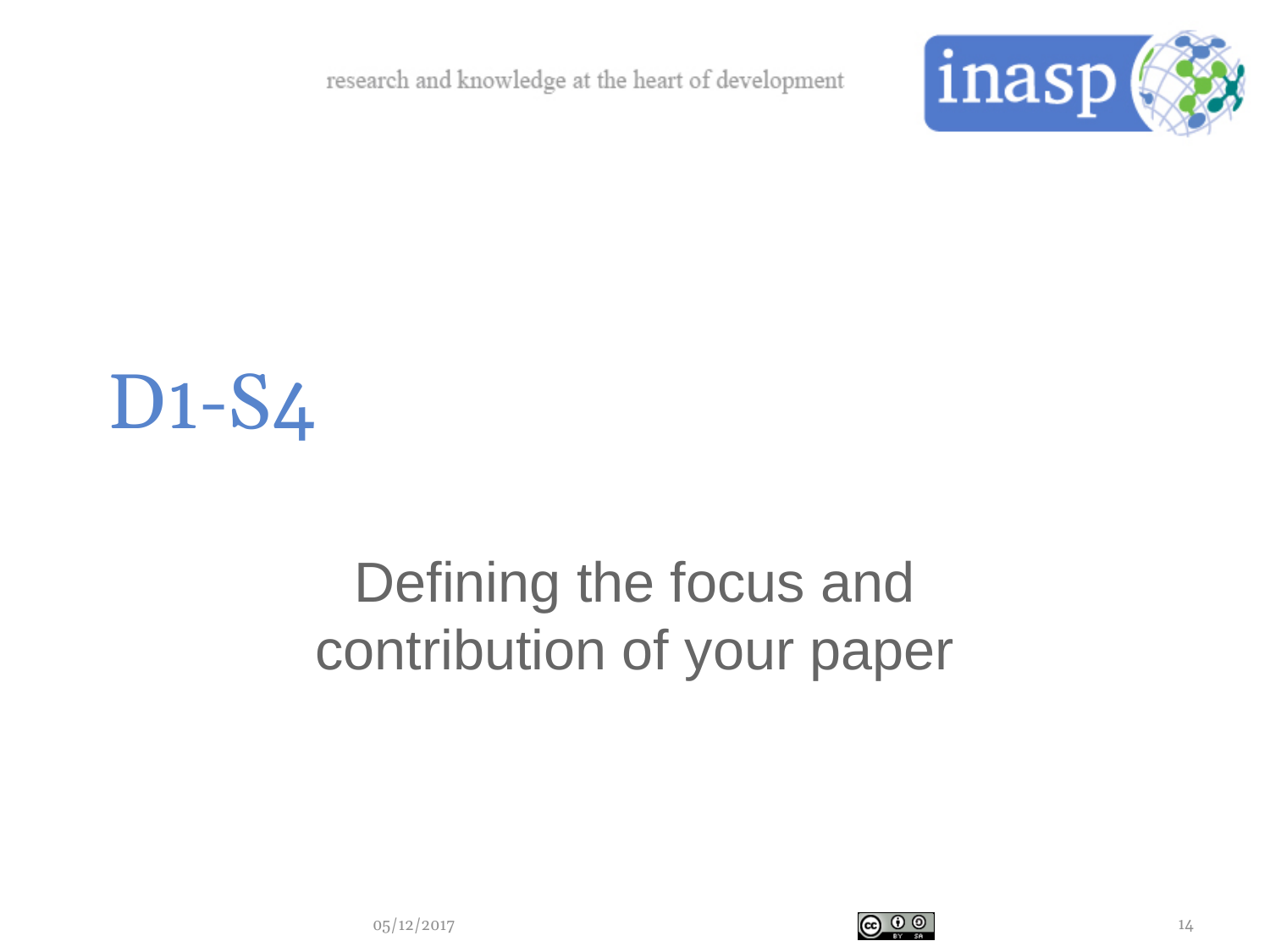

# D1-S4
Defining the focus and contribution of your paper
05/12/2017

14